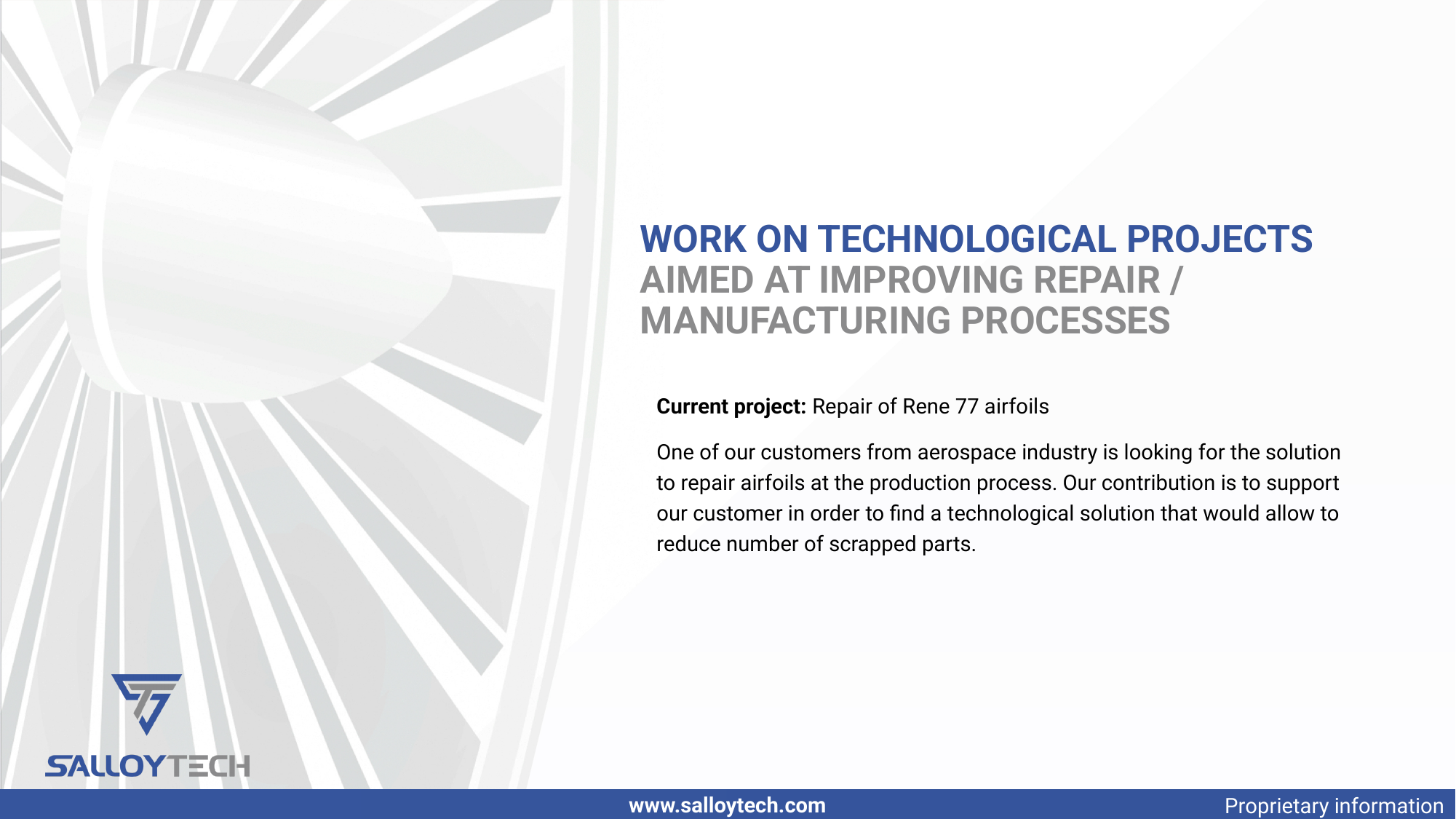

# WORK ON TECHNOLOGICAL PROJECTS AIMED AT IMPROVING REPAIR / MANUFACTURING PROCESSES
Current project: Repair of Rene 77 airfoils
One of our customers from aerospace industry is looking for the solution to repair airfoils at the production process. Our contribution is to support our customer in order to find a technological solution that would allow to reduce number of scrapped parts.

www.salloytech.com

Proprietary information